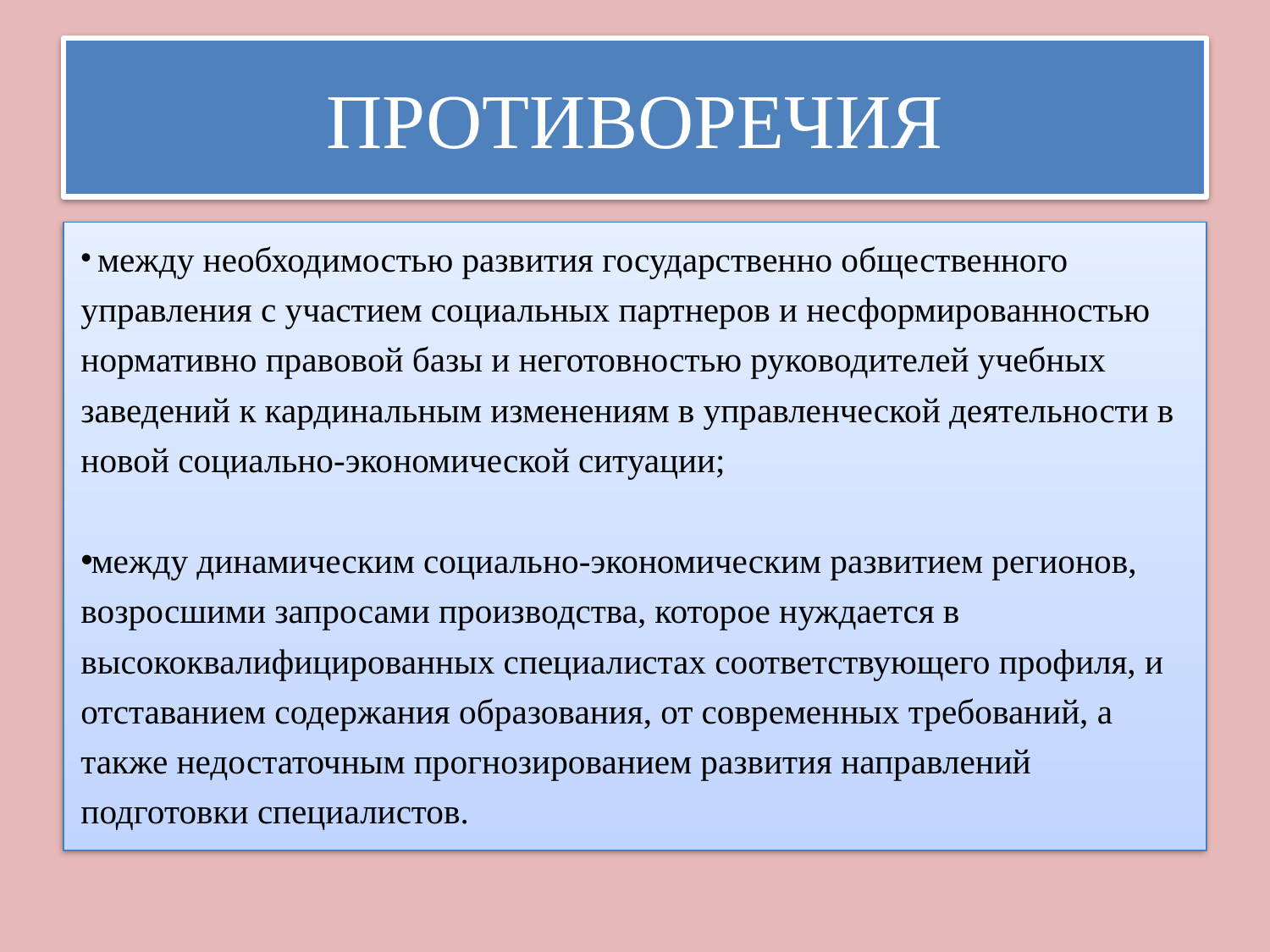

# ПРОТИВОРЕЧИЯ
 между необходимостью развития государственно общественного управления с участием социальных партнеров и несформированностью нормативно правовой базы и неготовностью руководителей учебных заведений к кардинальным изменениям в управленческой деятельности в новой социально-экономической ситуации;

между динамическим социально-экономическим развитием регионов, возросшими запросами производства, которое нуждается в высококвалифицированных специалистах соответствующего профиля, и отставанием содержания образования, от современных требований, а также недостаточным прогнозированием развития направлений подготовки специалистов.